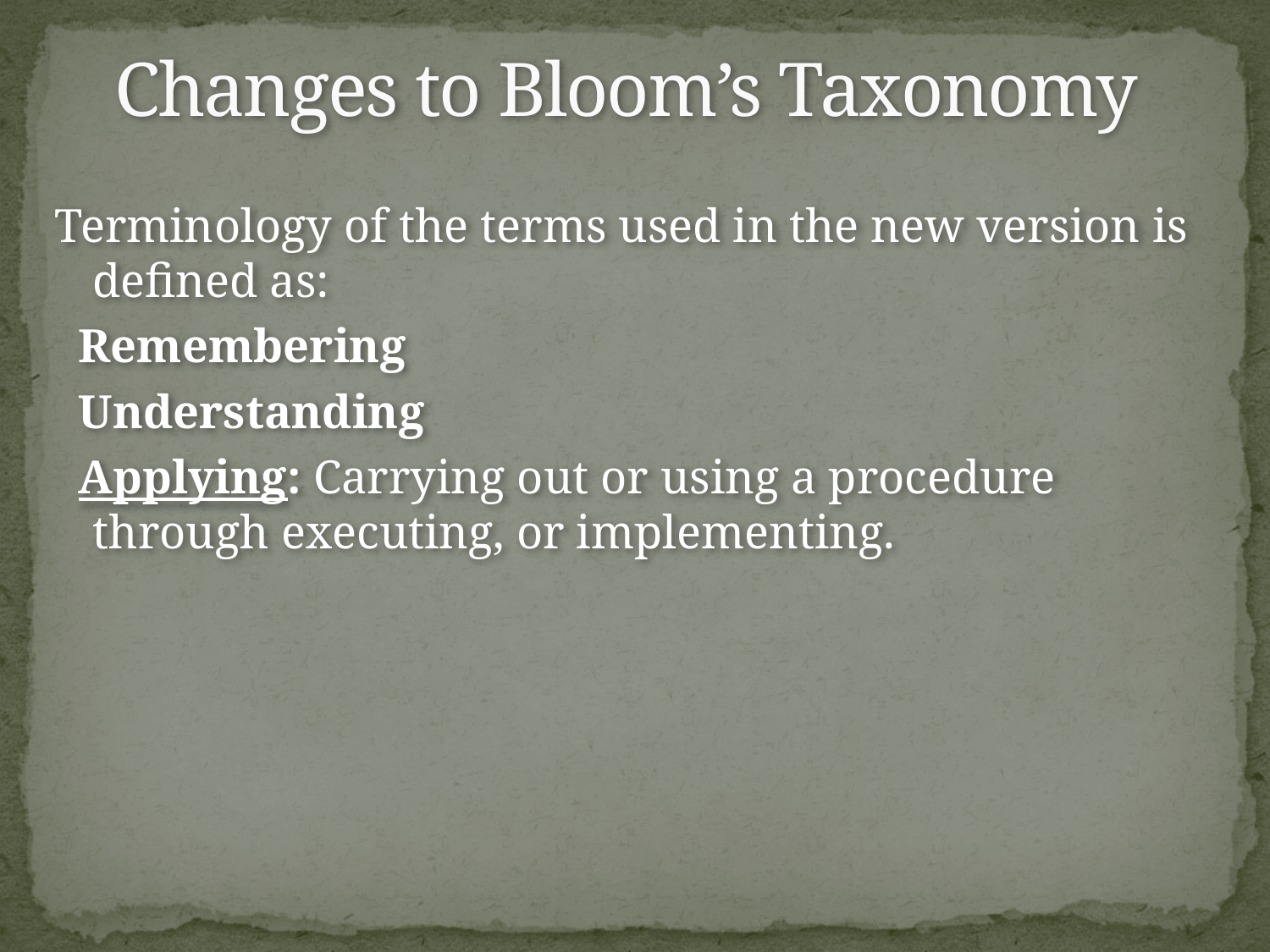

# Changes to Bloom’s Taxonomy
Terminology of the terms used in the new version is defined as:
  Remembering
  Understanding
  Applying: Carrying out or using a procedure through executing, or implementing.